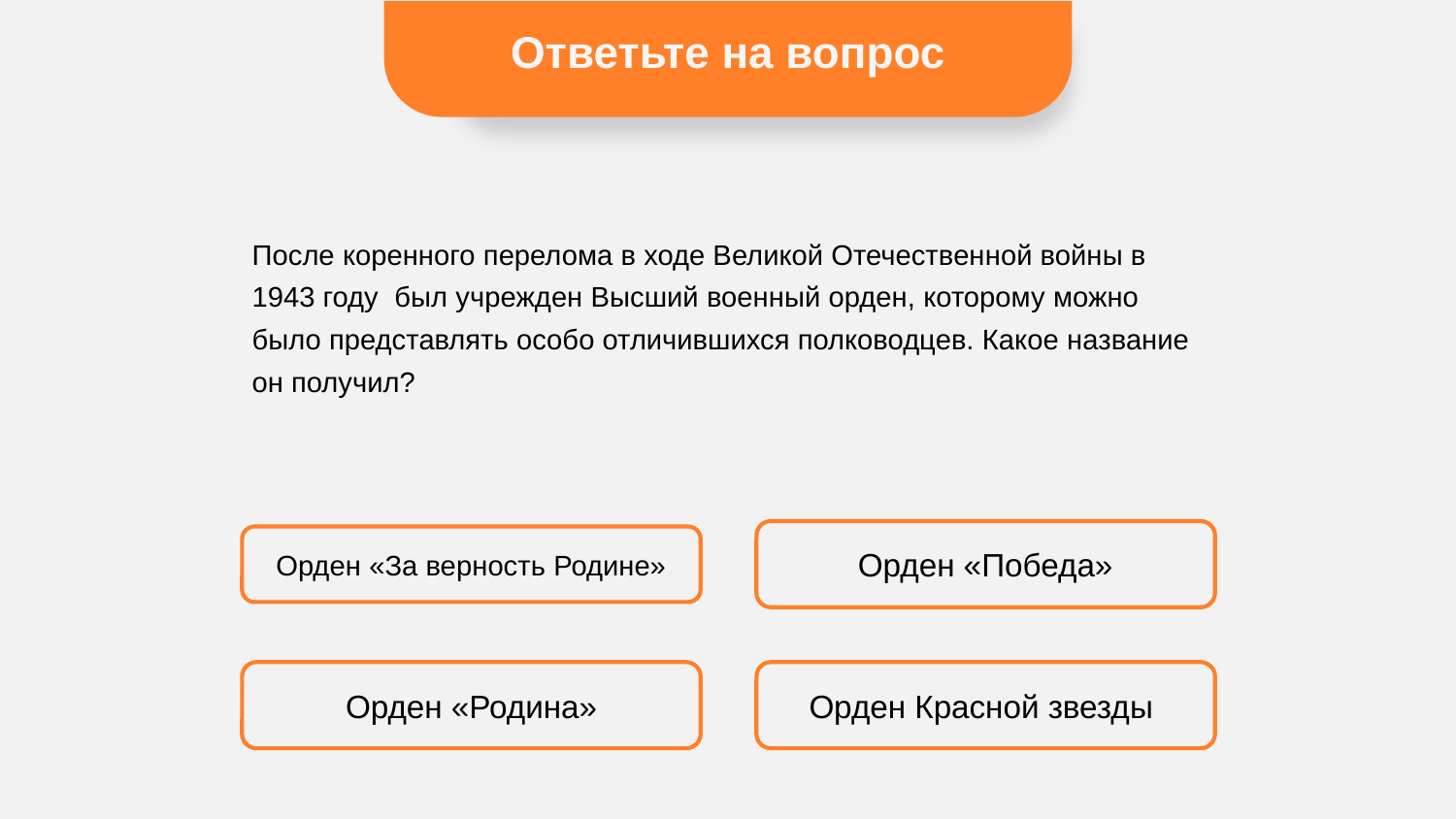

Ответьте на вопрос
После коренного перелома в ходе Великой Отечественной войны в 1943 году  был учрежден Высший военный орден, которому можно было представлять особо отличившихся полководцев. Какое название он получил?
Орден «Победа»
Орден «За верность Родине»
Орден «Родина»
Орден Красной звезды